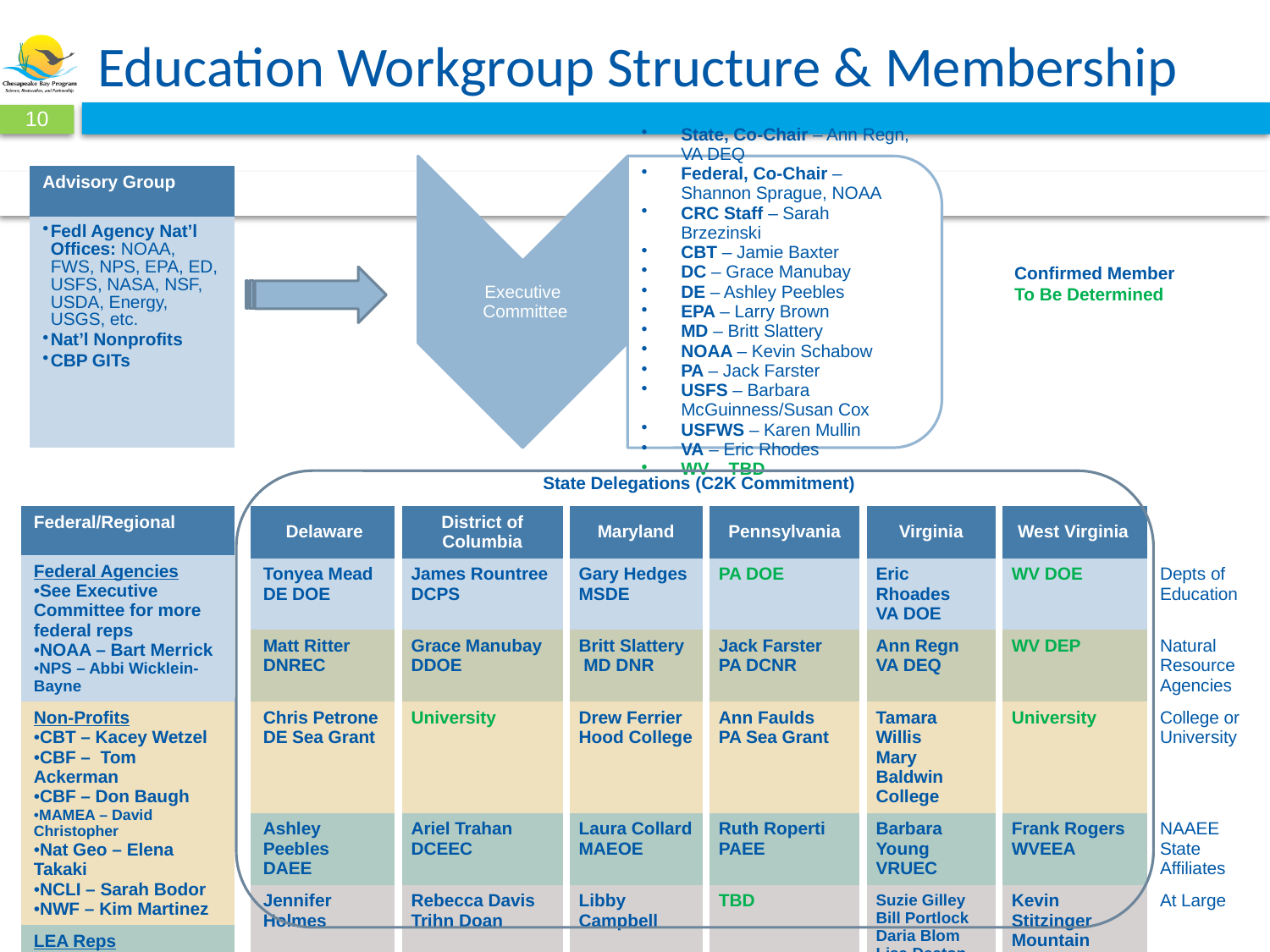

# Education Workgroup Structure & Membership
10
Executive
 Committee
State, Co-Chair – Ann Regn, VA DEQ
Federal, Co-Chair – Shannon Sprague, NOAA
PA – Jack Farster
USFWS – Karen Mullin
WV – TBD
DC – Grace Manubay
DE – Ashley Peebles
EPA – Larry Brown
CRC Staff – Sarah Brzezinski
MD – Britt Slattery
NOAA – Kevin Schabow
USFS – Barbara McGuinness/Susan Cox
VA – Eric Rhodes
CBT – Jamie Baxter
| Advisory Group |
| --- |
| Fedl Agency Nat’l Offices: NOAA, FWS, NPS, EPA, ED, USFS, NASA, NSF, USDA, Energy, USGS, etc. Nat’l Nonprofits CBP GITs |
Confirmed Member
To Be Determined

| State Delegations (C2K Commitment) |  |  |  |  |  |  |
| --- | --- | --- | --- | --- | --- | --- |
| Delaware | District of Columbia | Maryland | Pennsylvania | Virginia | West Virginia |  |
| Tonyea Mead DE DOE | James Rountree DCPS | Gary Hedges MSDE | PA DOE | Eric Rhoades VA DOE | WV DOE | Depts of Education |
| Matt Ritter DNREC | Grace Manubay DDOE | Britt Slattery MD DNR | Jack Farster PA DCNR | Ann Regn VA DEQ | WV DEP | Natural Resource Agencies |
| Chris Petrone DE Sea Grant | University | Drew Ferrier Hood College | Ann Faulds PA Sea Grant | Tamara Willis Mary Baldwin College | University | College or University |
| Ashley Peebles DAEE | Ariel Trahan DCEEC | Laura Collard MAEOE | Ruth Roperti PAEE | Barbara Young VRUEC | Frank Rogers WVEEA | NAAEE State Affiliates |
| Jennifer Holmes | Rebecca Davis Trihn Doan | Libby Campbell | TBD | Suzie Gilley Bill Portlock Daria Blom Lisa Deaton | Kevin Stitzinger Mountain Institute | At Large |

| Federal/Regional |
| --- |
| Federal Agencies See Executive Committee for more federal reps NOAA – Bart Merrick NPS – Abbi Wicklein-Bayne |
| Non-Profits CBT – Kacey Wetzel CBF – Tom Ackerman CBF – Don Baugh MAMEA – David Christopher Nat Geo – Elena Takaki NCLI – Sarah Bodor NWF – Kim Martinez |
| LEA Reps AACPS – Steve Barry |